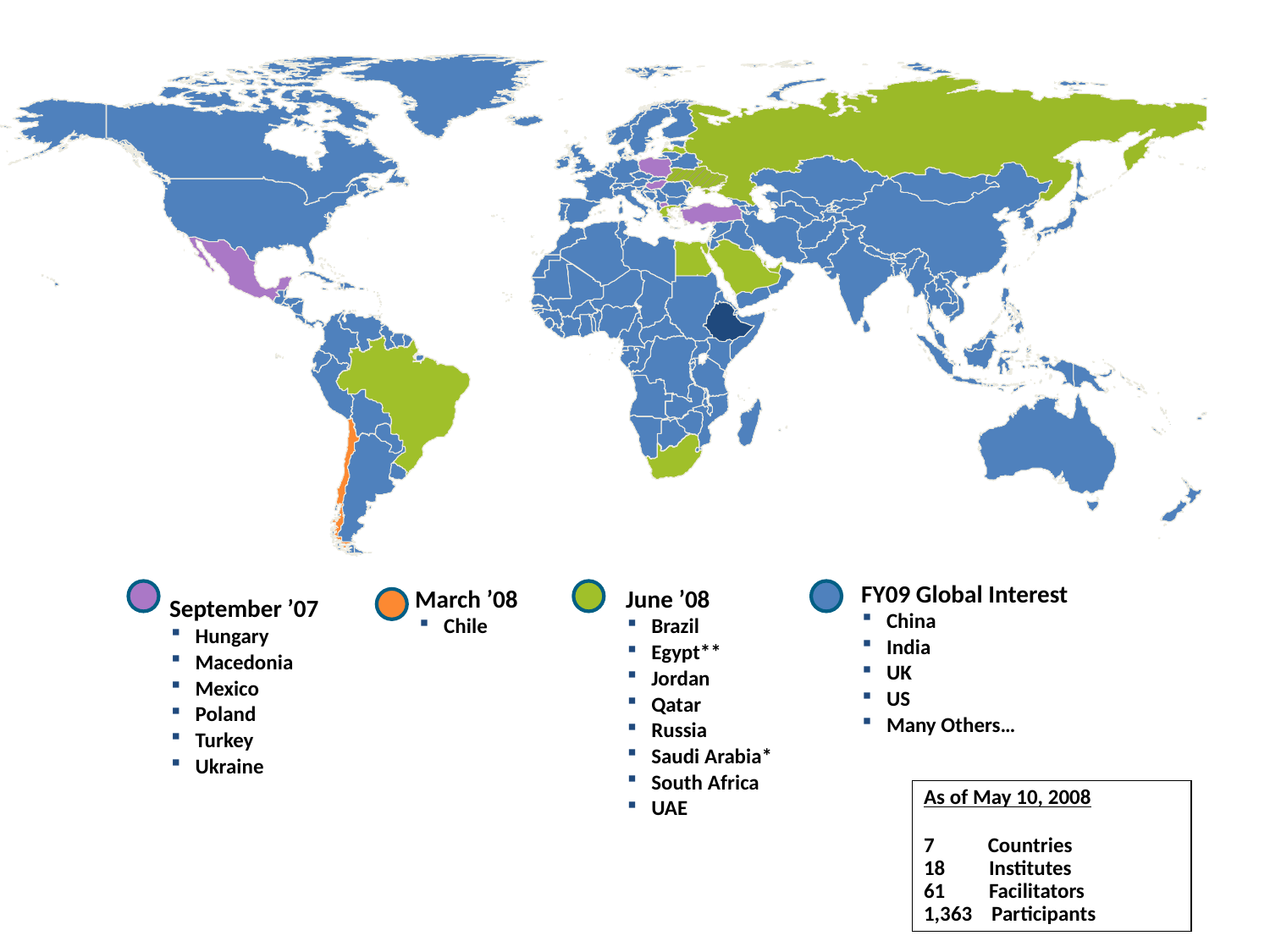

FY09 Global Interest
March ’08
June ’08
September ’07

China
India
UK
US
Many Others…
Chile
Brazil
Egypt**
Jordan
Qatar
Russia
Saudi Arabia*
South Africa
UAE
Hungary
Macedonia
Mexico
Poland
Turkey
Ukraine
As of May 10, 2008
7           Countries
18         Institutes
61         Facilitators
1,363    Participants